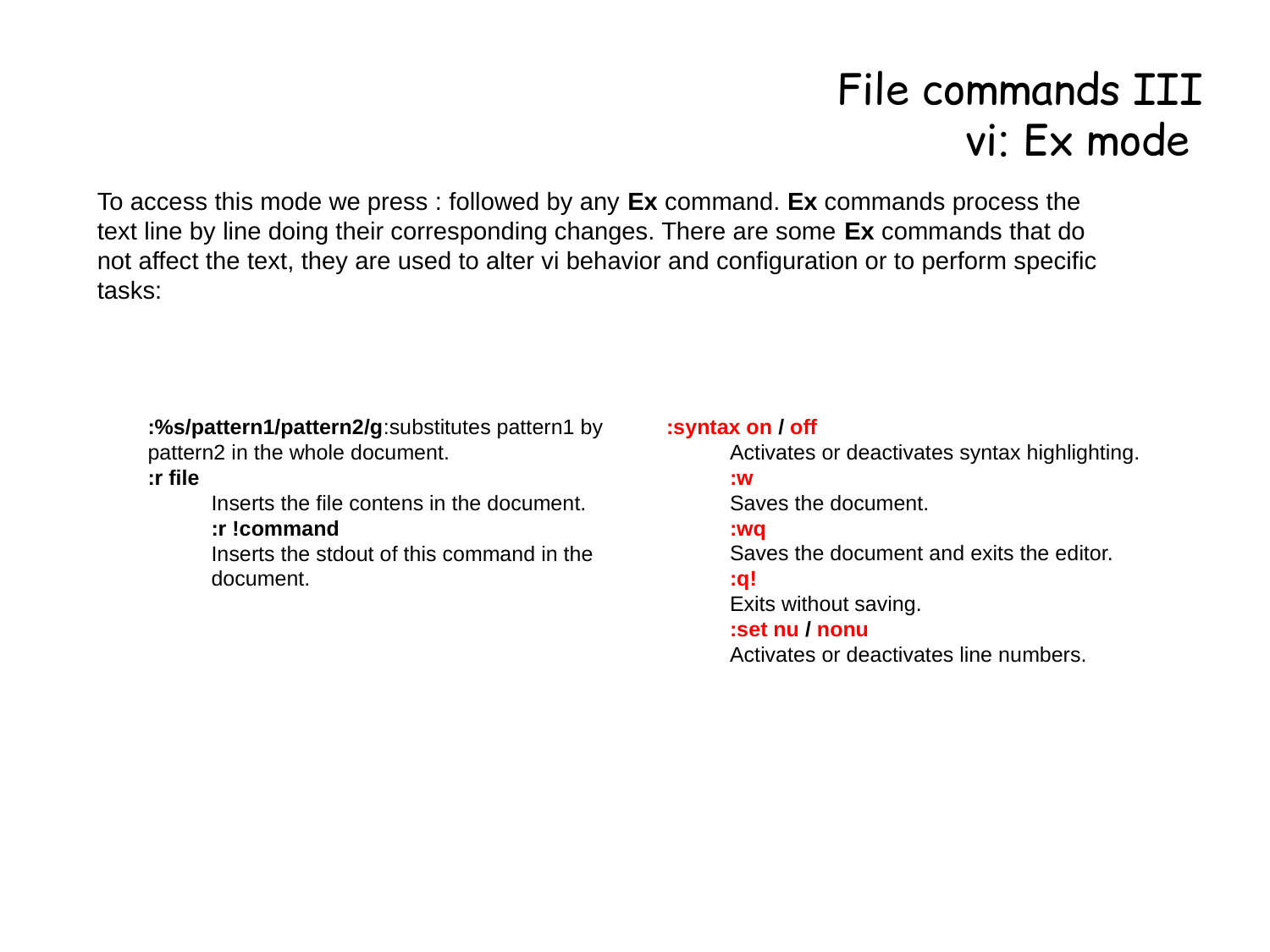

File commands III
vi: Ex mode
To access this mode we press : followed by any Ex command. Ex commands process the text line by line doing their corresponding changes. There are some Ex commands that do not affect the text, they are used to alter vi behavior and configuration or to perform specific tasks:
:%s/pattern1/pattern2/g:substitutes pattern1 by pattern2 in the whole document.
:r file
Inserts the file contens in the document.
:r !command
Inserts the stdout of this command in the document.
:syntax on / off
Activates or deactivates syntax highlighting.
:w
Saves the document.
:wq
Saves the document and exits the editor.
:q!
Exits without saving.
:set nu / nonu
Activates or deactivates line numbers.